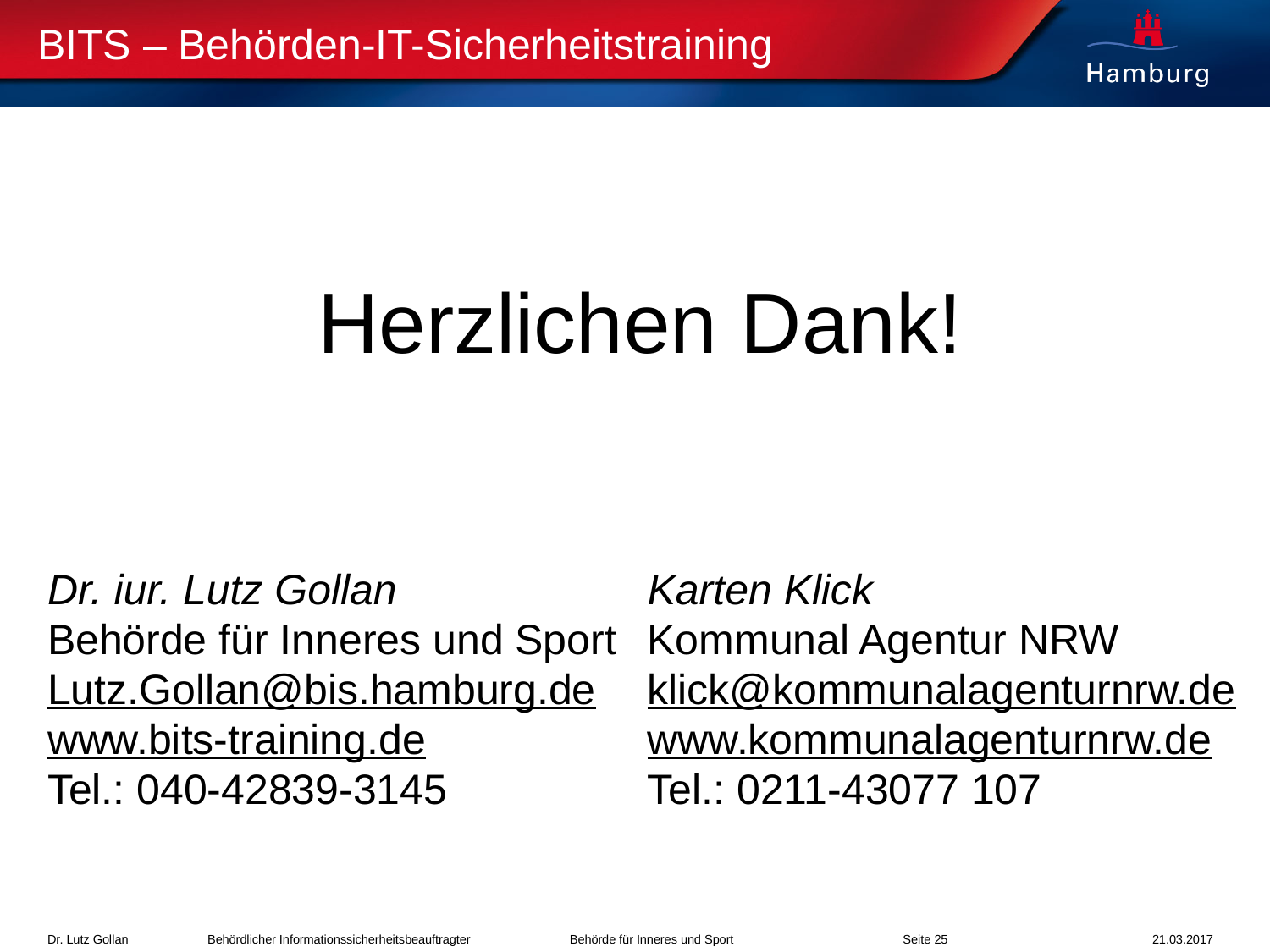

Herzlichen Dank!

Karten Klick
Kommunal Agentur NRW
klick@kommunalagenturnrw.de
www.kommunalagenturnrw.de
Tel.: 0211-43077 107
Dr. iur. Lutz Gollan
Behörde für Inneres und Sport
Lutz.Gollan@bis.hamburg.de
www.bits-training.de
Tel.: 040-42839-3145